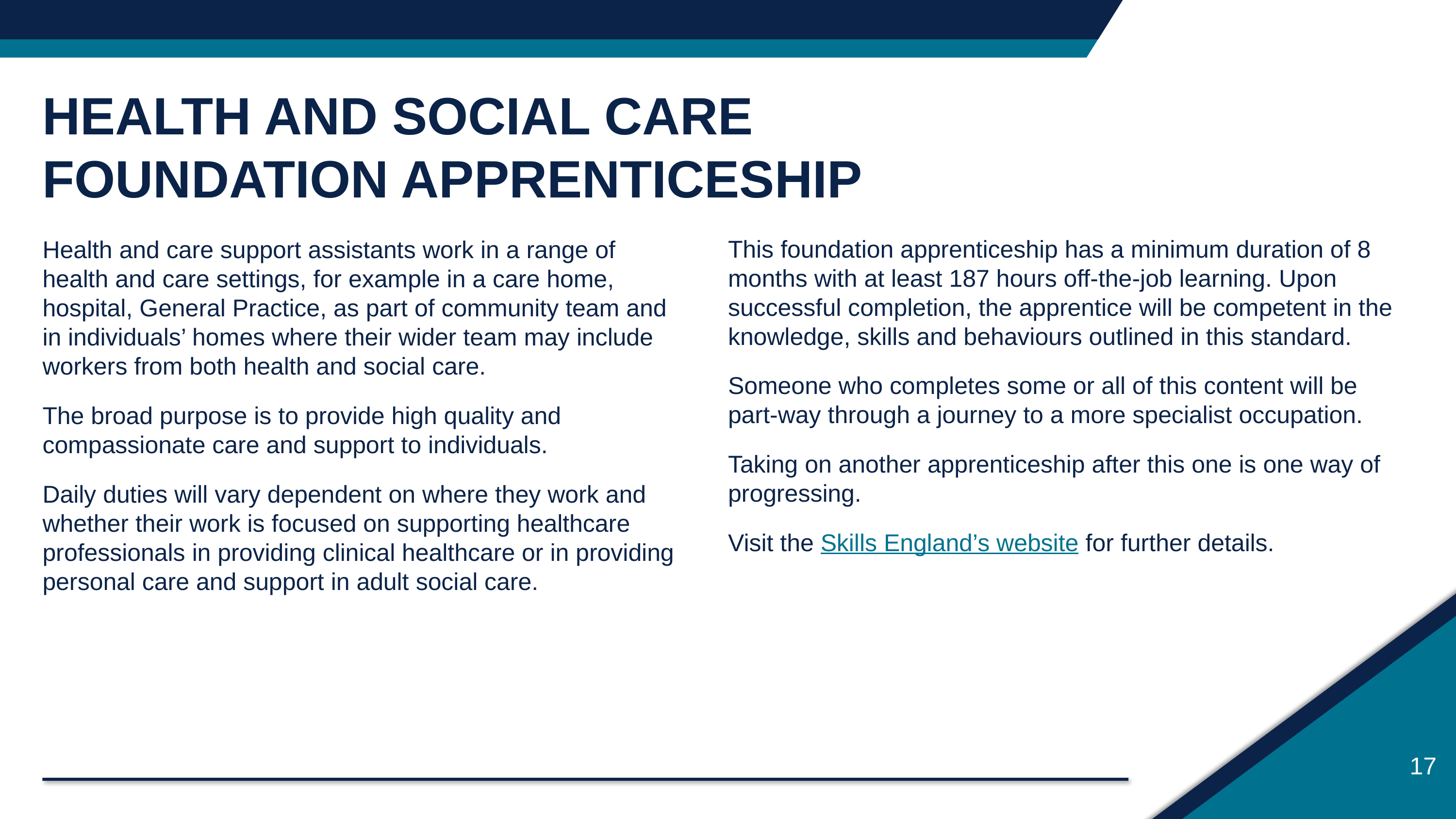

HEALTH AND SOCIAL CARE
FOUNDATION APPRENTICESHIP
This foundation apprenticeship has a minimum duration of 8 months with at least 187 hours off-the-job learning. Upon successful completion, the apprentice will be competent in the knowledge, skills and behaviours outlined in this standard.
Someone who completes some or all of this content will be part-way through a journey to a more specialist occupation.
Taking on another apprenticeship after this one is one way of progressing.
Visit the Skills England’s website for further details.
Health and care support assistants work in a range of health and care settings, for example in a care home, hospital, General Practice, as part of community team and in individuals’ homes where their wider team may include workers from both health and social care.
The broad purpose is to provide high quality and compassionate care and support to individuals.
Daily duties will vary dependent on where they work and whether their work is focused on supporting healthcare professionals in providing clinical healthcare or in providing personal care and support in adult social care.

17